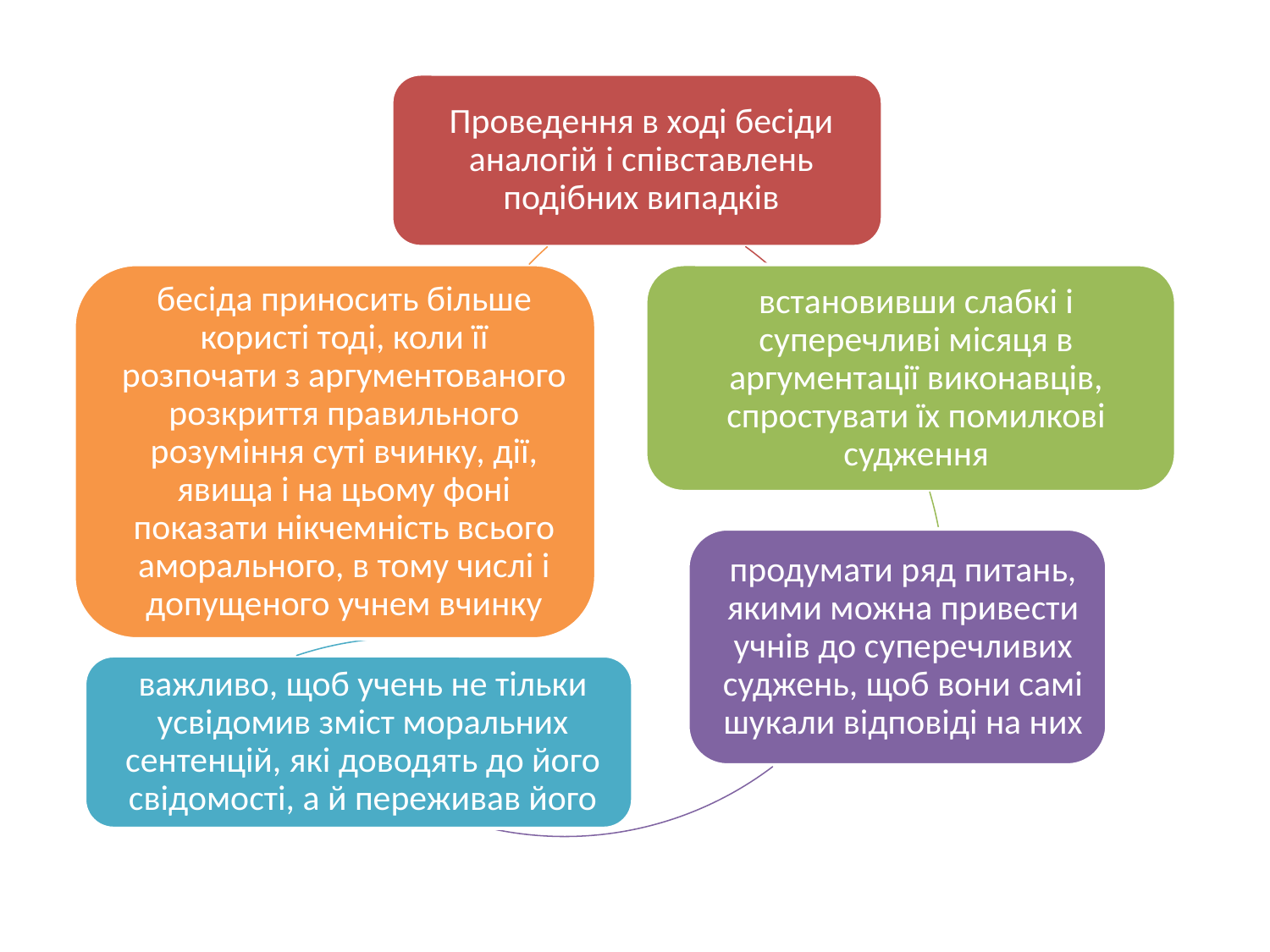

Проведення в ході бесіди аналогій і співставлень подібних випадків
встановивши слабкі і суперечливі місяця в аргументації виконавців, спростувати їх помилкові судження
продумати ряд питань, якими можна привести учнів до суперечливих суджень, щоб вони самі шукали відповіді на них
важливо, щоб учень не тільки усвідомив зміст моральних сентенцій, які доводять до його свідомості, а й переживав його
бесіда приносить більше користі тоді, коли її розпочати з аргументованого розкриття правильного розуміння суті вчинку, дії, явища і на цьому фоні показати нікчемність всього аморального, в тому числі і допущеного учнем вчинку